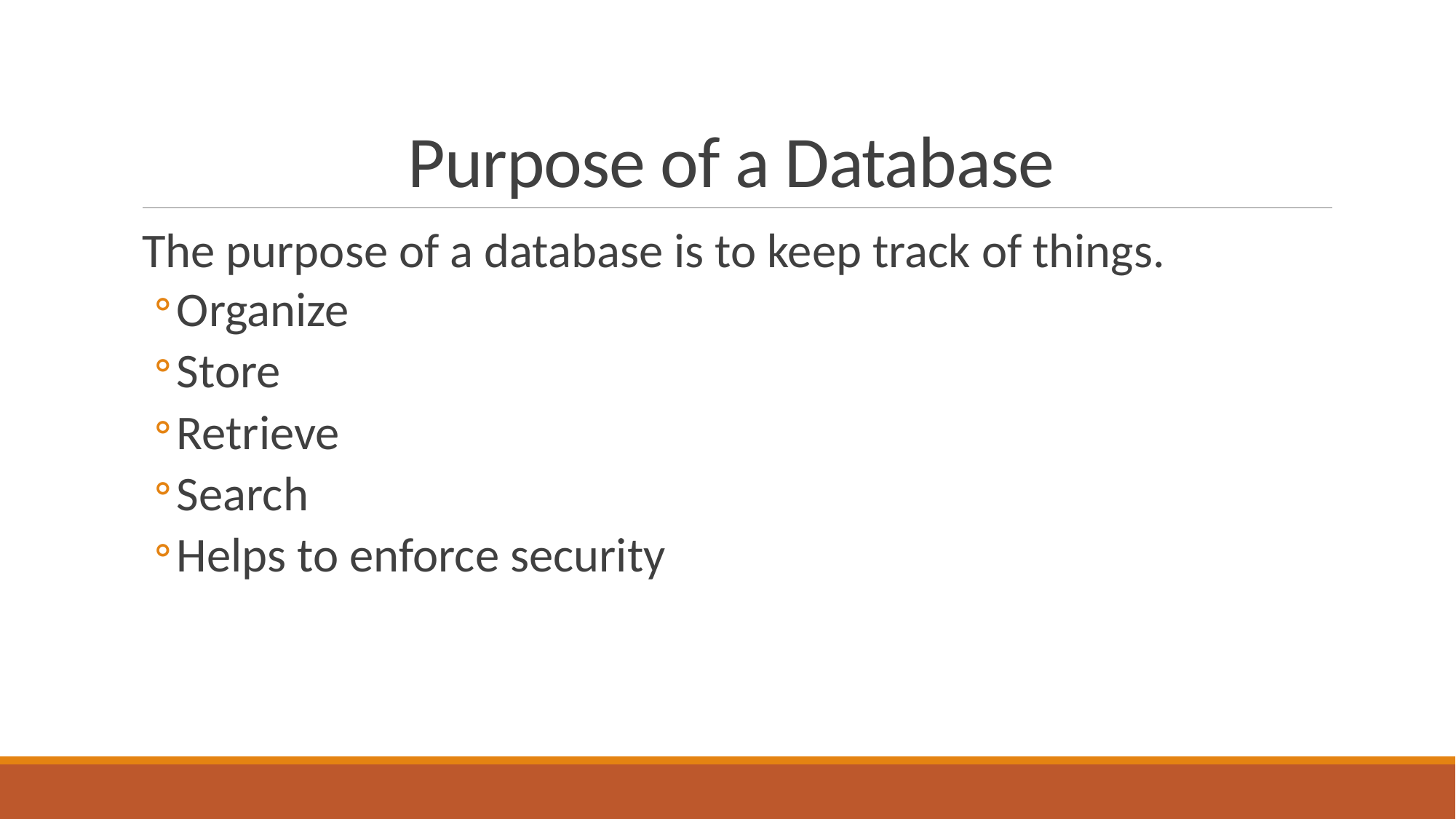

# Purpose of a Database
The purpose of a database is to keep track of things.
Organize
Store
Retrieve
Search
Helps to enforce security